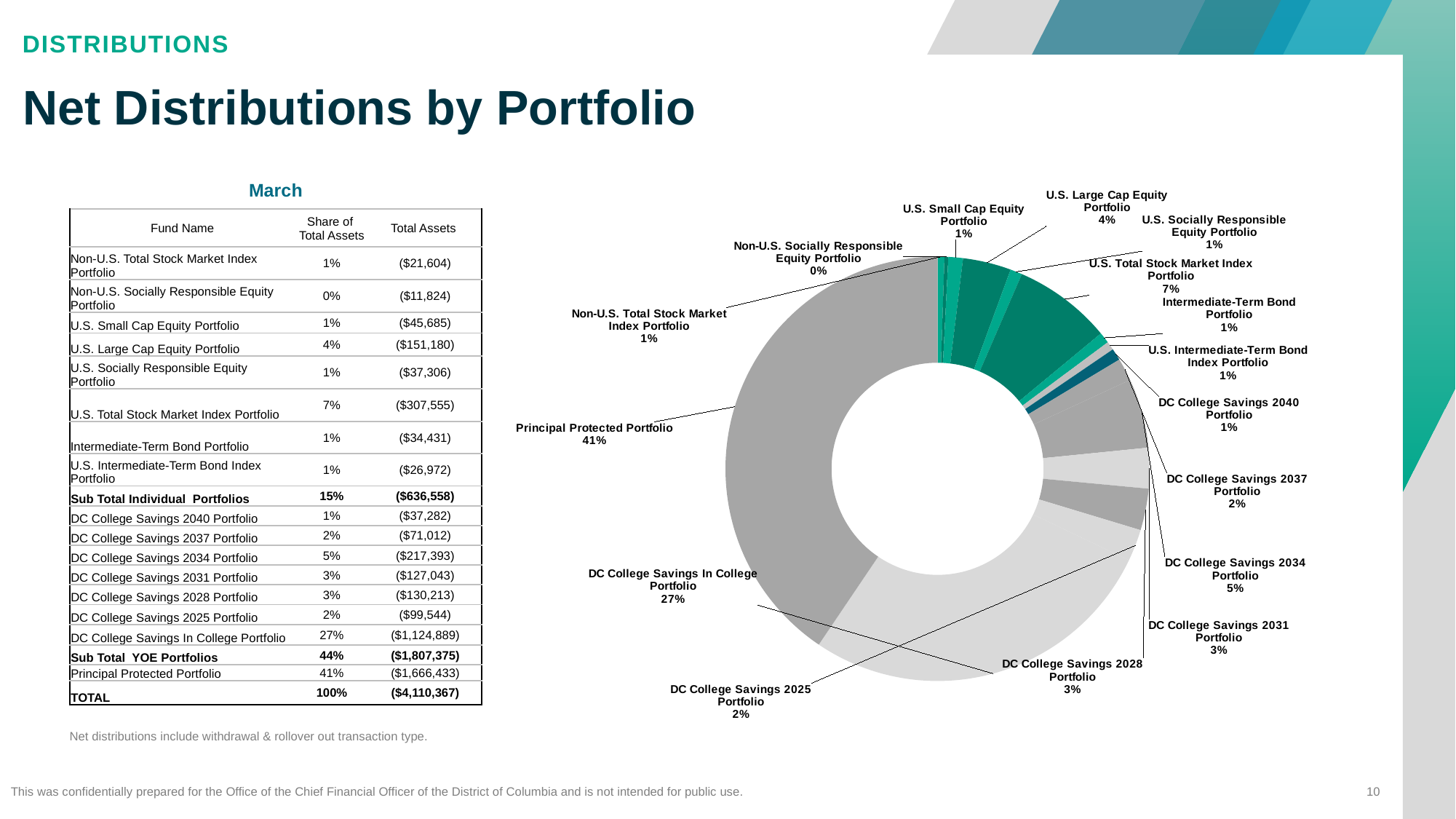

Distributions
# Net Distributions by Portfolio

### Chart

| Category | AUM |
|---|---|
| Non-U.S. Total Stock Market Index Portfolio | -21604.0 |
| Non-U.S. Socially Responsible Equity Portfolio | -11824.0 |
| U.S. Small Cap Equity Portfolio | -45685.0 |
| U.S. Large Cap Equity Portfolio | -151180.0 |
| U.S. Socially Responsible Equity Portfolio | -37306.0 |
| U.S. Total Stock Market Index Portfolio | -307555.0 |
| Intermediate-Term Bond Portfolio | -34431.0 |
| U.S. Intermediate-Term Bond Index Portfolio | -26972.0 |
| DC College Savings 2040 Portfolio | -37282.0 |
| DC College Savings 2037 Portfolio | -71012.0 |
| DC College Savings 2034 Portfolio | -217393.0 |
| DC College Savings 2031 Portfolio | -127043.0 |
| DC College Savings 2028 Portfolio | -130213.0 |
| DC College Savings 2025 Portfolio | -99544.0 |
| DC College Savings In College Portfolio | -1124889.0 |
| Principal Protected Portfolio | -1666433.0 |
| March |  |  |
| --- | --- | --- |
| Fund Name | Share of Total Assets | Total Assets |
| Non-U.S. Total Stock Market Index Portfolio | 1% | ($21,604) |
| Non-U.S. Socially Responsible Equity Portfolio | 0% | ($11,824) |
| U.S. Small Cap Equity Portfolio | 1% | ($45,685) |
| U.S. Large Cap Equity Portfolio | 4% | ($151,180) |
| U.S. Socially Responsible Equity Portfolio | 1% | ($37,306) |
| U.S. Total Stock Market Index Portfolio | 7% | ($307,555) |
| Intermediate-Term Bond Portfolio | 1% | ($34,431) |
| U.S. Intermediate-Term Bond Index Portfolio | 1% | ($26,972) |
| Sub Total Individual Portfolios | 15% | ($636,558) |
| DC College Savings 2040 Portfolio | 1% | ($37,282) |
| DC College Savings 2037 Portfolio | 2% | ($71,012) |
| DC College Savings 2034 Portfolio | 5% | ($217,393) |
| DC College Savings 2031 Portfolio | 3% | ($127,043) |
| DC College Savings 2028 Portfolio | 3% | ($130,213) |
| DC College Savings 2025 Portfolio | 2% | ($99,544) |
| DC College Savings In College Portfolio | 27% | ($1,124,889) |
| Sub Total YOE Portfolios | 44% | ($1,807,375) |
| Principal Protected Portfolio | 41% | ($1,666,433) |
| TOTAL | 100% | ($4,110,367) |
Net distributions include withdrawal & rollover out transaction type.
This was confidentially prepared for the Office of the Chief Financial Officer of the District of Columbia and is not intended for public use.
10